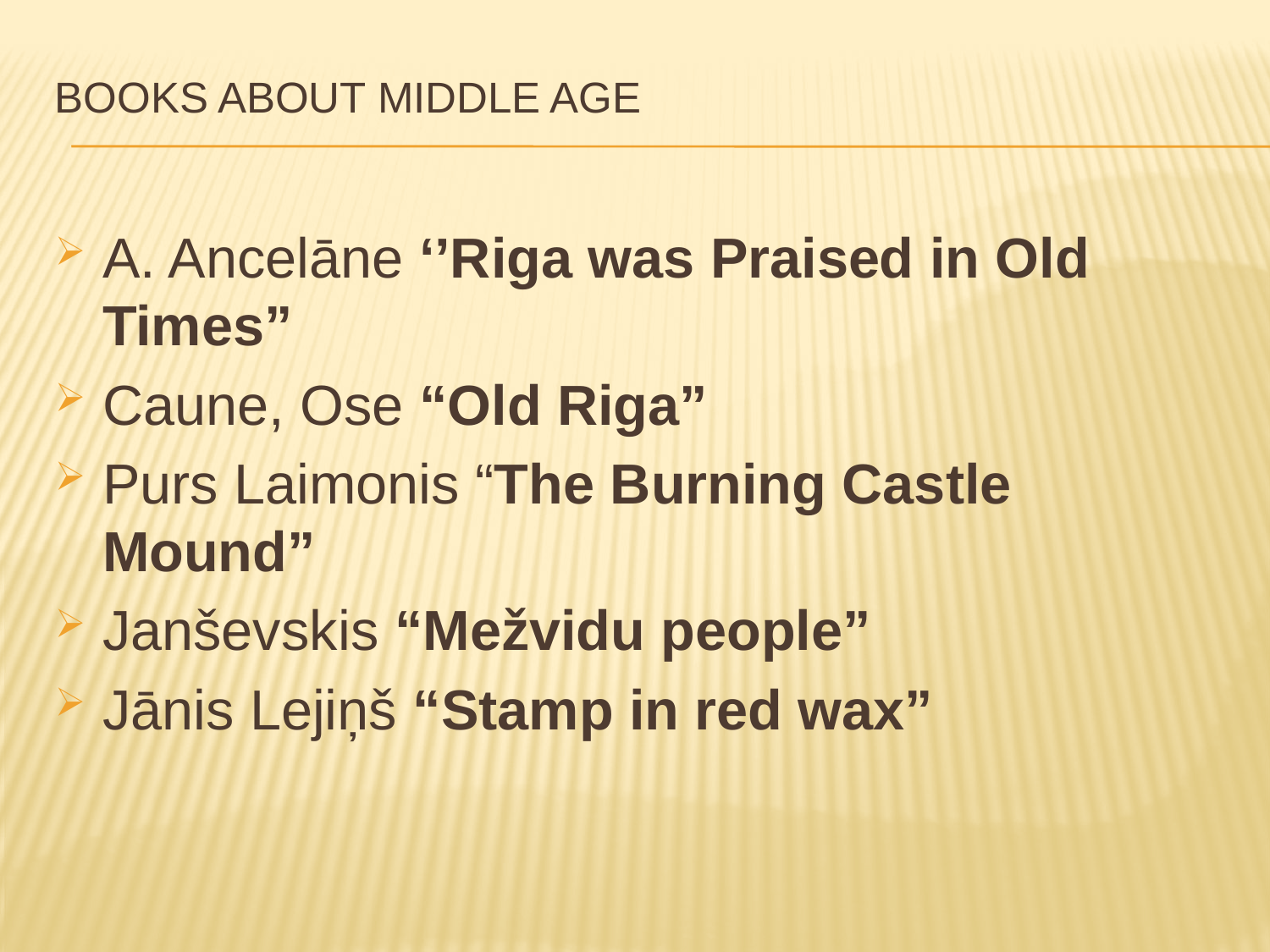

# Books about Middle Age
A. Ancelāne ‘’Riga was Praised in Old Times”
Caune, Ose “Old Riga”
Purs Laimonis “The Burning Castle Mound”
Janševskis “Mežvidu people”
Jānis Lejiņš “Stamp in red wax”